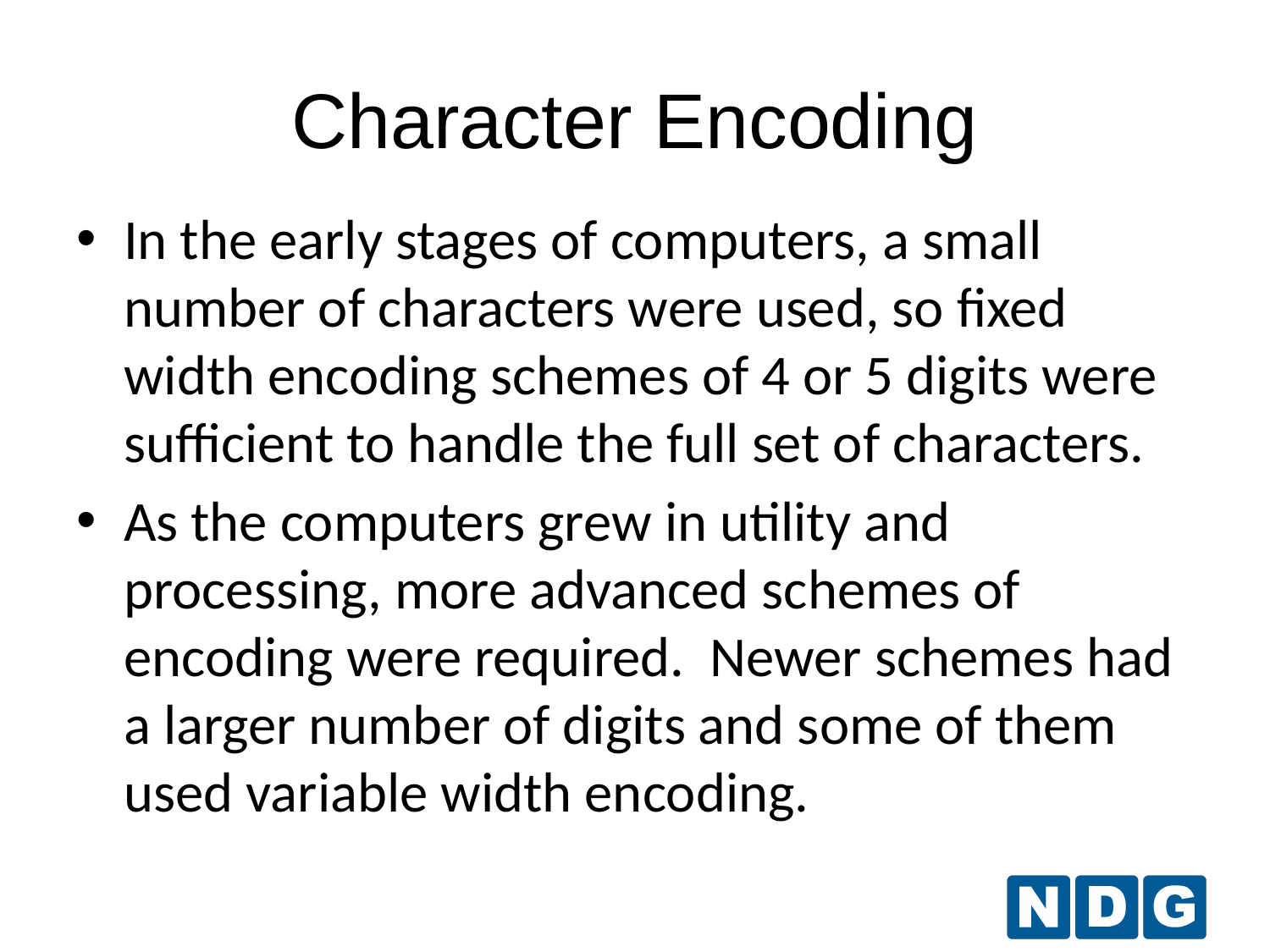

Character Encoding
In the early stages of computers, a small number of characters were used, so fixed width encoding schemes of 4 or 5 digits were sufficient to handle the full set of characters.
As the computers grew in utility and processing, more advanced schemes of encoding were required.  Newer schemes had a larger number of digits and some of them used variable width encoding.